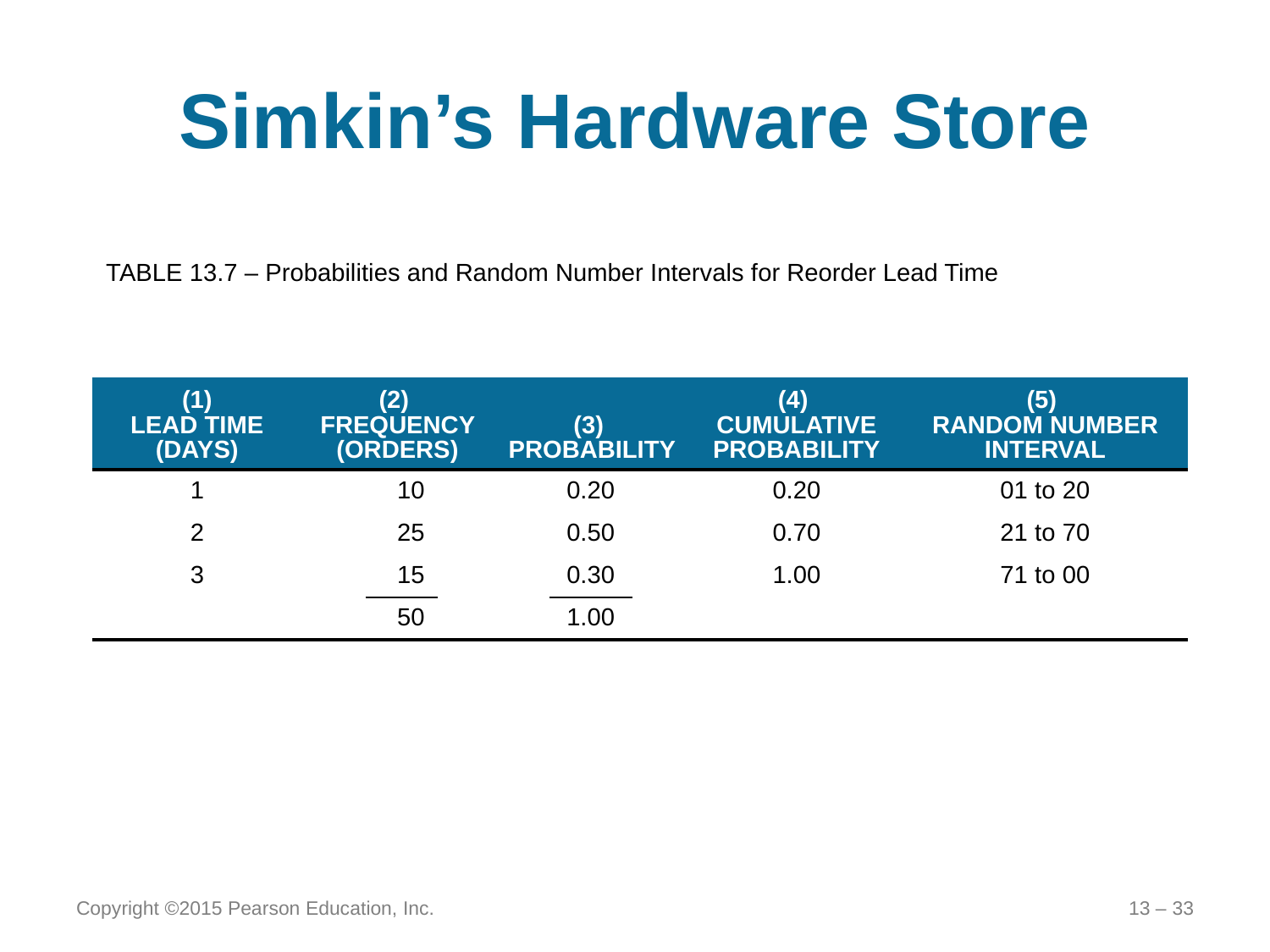

# Simkin’s Hardware Store
TABLE 13.7 – Probabilities and Random Number Intervals for Reorder Lead Time
| (1) LEAD TIME (DAYS) | (2) FREQUENCY (ORDERS) |  |  | (3) PROBABILITY |  |  | (4) CUMULATIVE PROBABILITY | (5) RANDOM NUMBER INTERVAL |
| --- | --- | --- | --- | --- | --- | --- | --- | --- |
| 1 |  | 10 |  |  | 0.20 |  | 0.20 | 01 to 20 |
| 2 |  | 25 |  |  | 0.50 |  | 0.70 | 21 to 70 |
| 3 |  | 15 |  |  | 0.30 |  | 1.00 | 71 to 00 |
|  |  | 50 |  |  | 1.00 |  |  |  |
Copyright ©2015 Pearson Education, Inc.
13 – 33